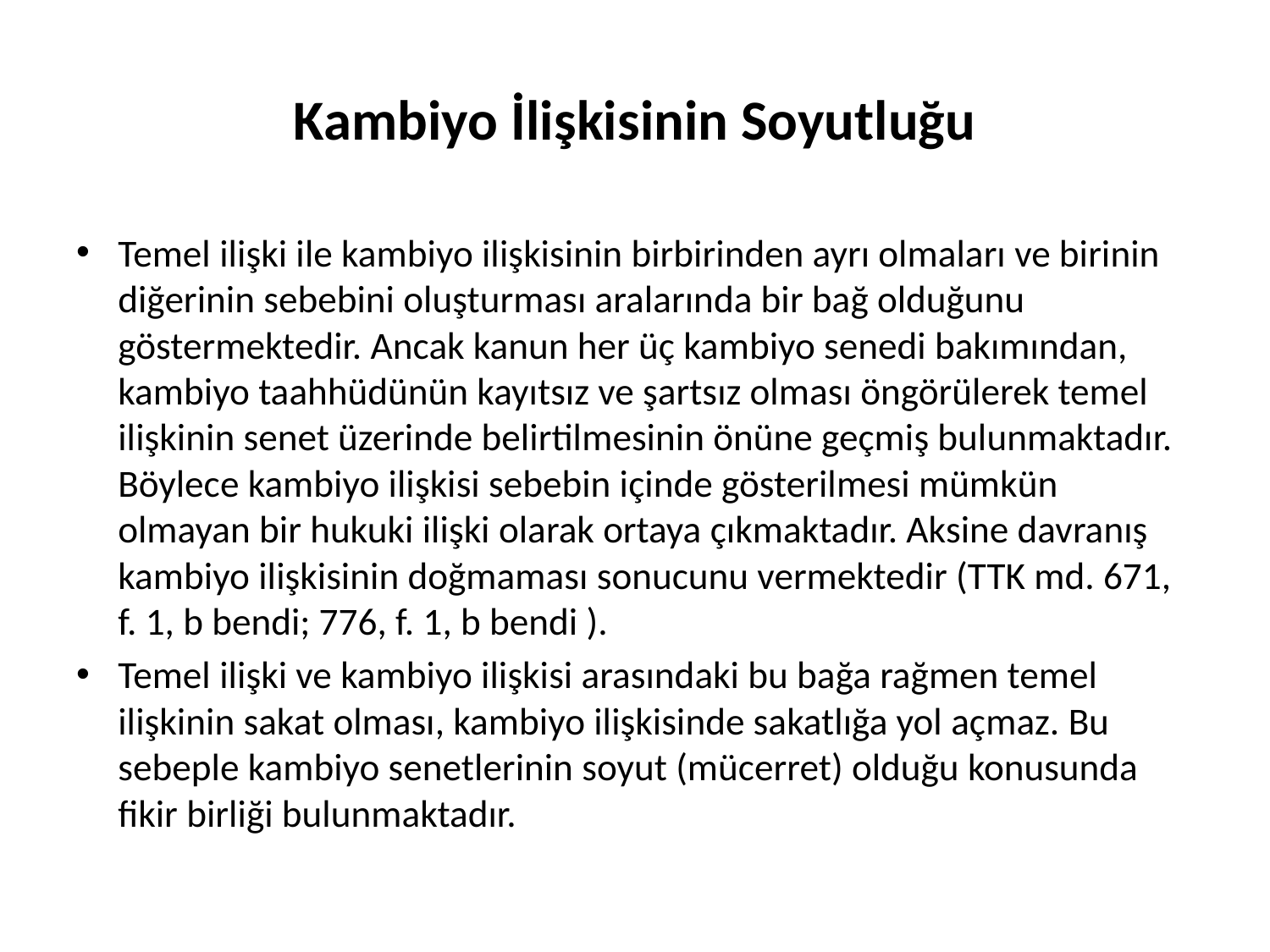

# Kambiyo İlişkisinin Soyutluğu
Temel ilişki ile kambiyo ilişkisinin birbirinden ayrı olmaları ve birinin diğerinin sebebini oluşturması aralarında bir bağ olduğunu göstermektedir. Ancak kanun her üç kambiyo senedi bakımından, kambiyo taahhüdünün kayıtsız ve şartsız olması öngörülerek temel ilişkinin senet üzerinde belirtilmesinin önüne geçmiş bulunmaktadır. Böylece kambiyo ilişkisi sebebin içinde gösterilmesi mümkün olmayan bir hukuki ilişki olarak ortaya çıkmaktadır. Aksine davranış kambiyo ilişkisinin doğmaması sonucunu vermektedir (TTK md. 671, f. 1, b bendi; 776, f. 1, b bendi ).
Temel ilişki ve kambiyo ilişkisi arasındaki bu bağa rağmen temel ilişkinin sakat olması, kambiyo ilişkisinde sakatlığa yol açmaz. Bu sebeple kambiyo senetlerinin soyut (mücerret) olduğu konusunda fikir birliği bulunmaktadır.